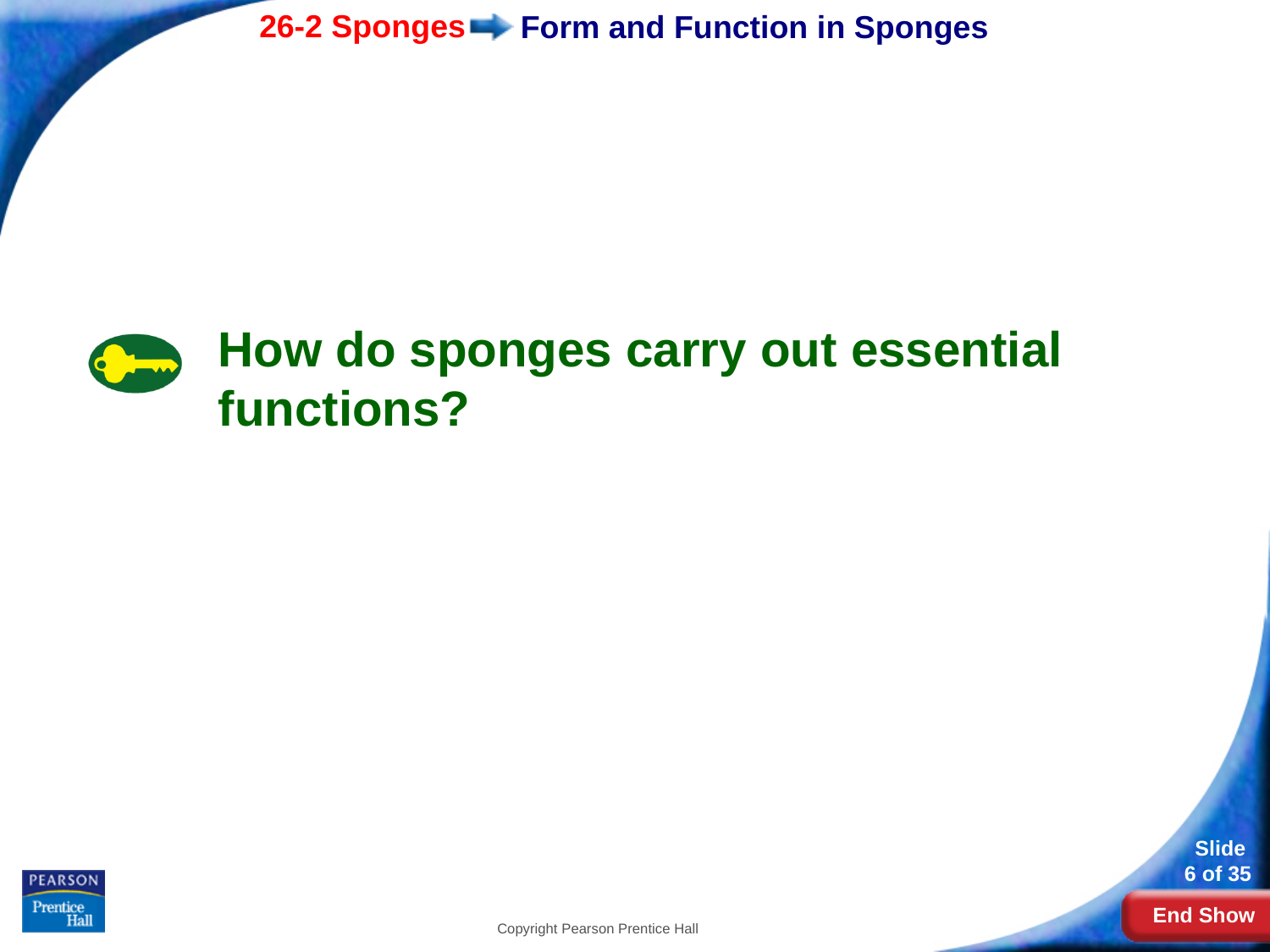

# Form and Function in Sponges

How do sponges carry out essential functions?
Copyright Pearson Prentice Hall